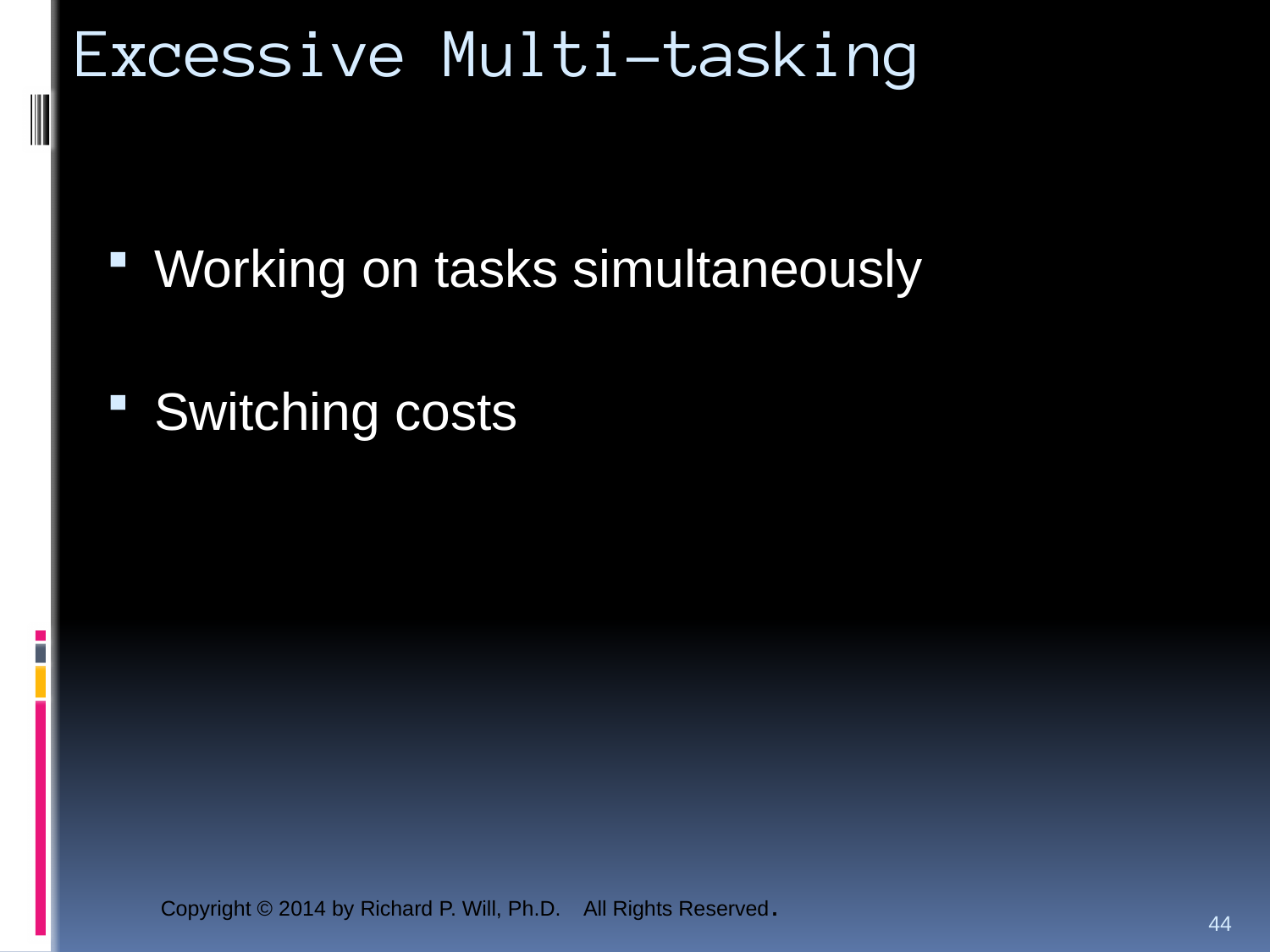

# Excessive Multi-tasking

Working on tasks simultaneously

Switching costs

44